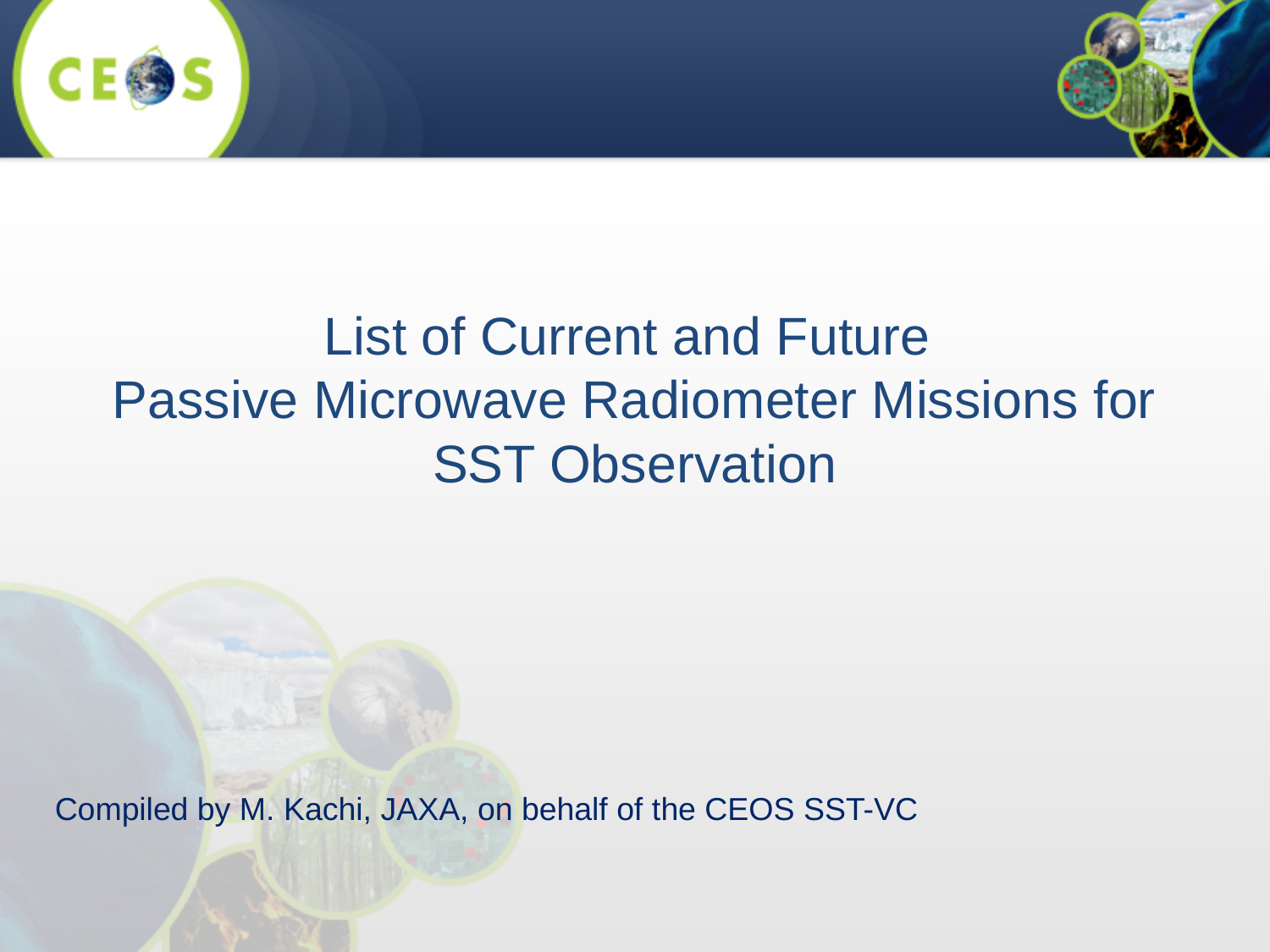

# List of Current and Future Passive Microwave Radiometer Missions for SST Observation
Compiled by M. Kachi, JAXA, on behalf of the CEOS SST-VC